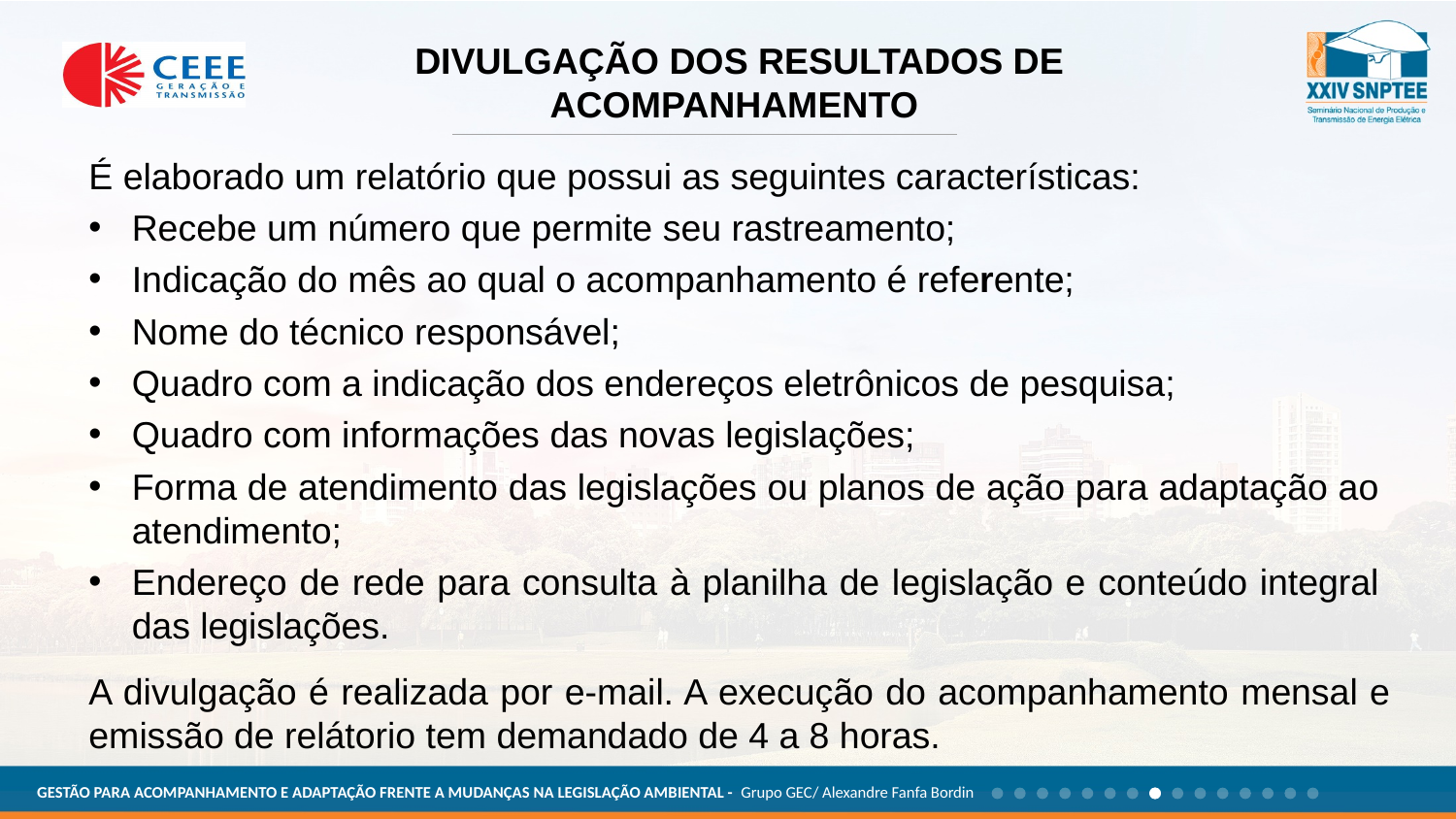

DIVULGAÇÃO DOS RESULTADOS DE ACOMPANHAMENTO

É elaborado um relatório que possui as seguintes características:
Recebe um número que permite seu rastreamento;
Indicação do mês ao qual o acompanhamento é referente;
Nome do técnico responsável;
Quadro com a indicação dos endereços eletrônicos de pesquisa;
Quadro com informações das novas legislações;
Forma de atendimento das legislações ou planos de ação para adaptação ao atendimento;
Endereço de rede para consulta à planilha de legislação e conteúdo integral das legislações.
A divulgação é realizada por e-mail. A execução do acompanhamento mensal e emissão de relátorio tem demandado de 4 a 8 horas.